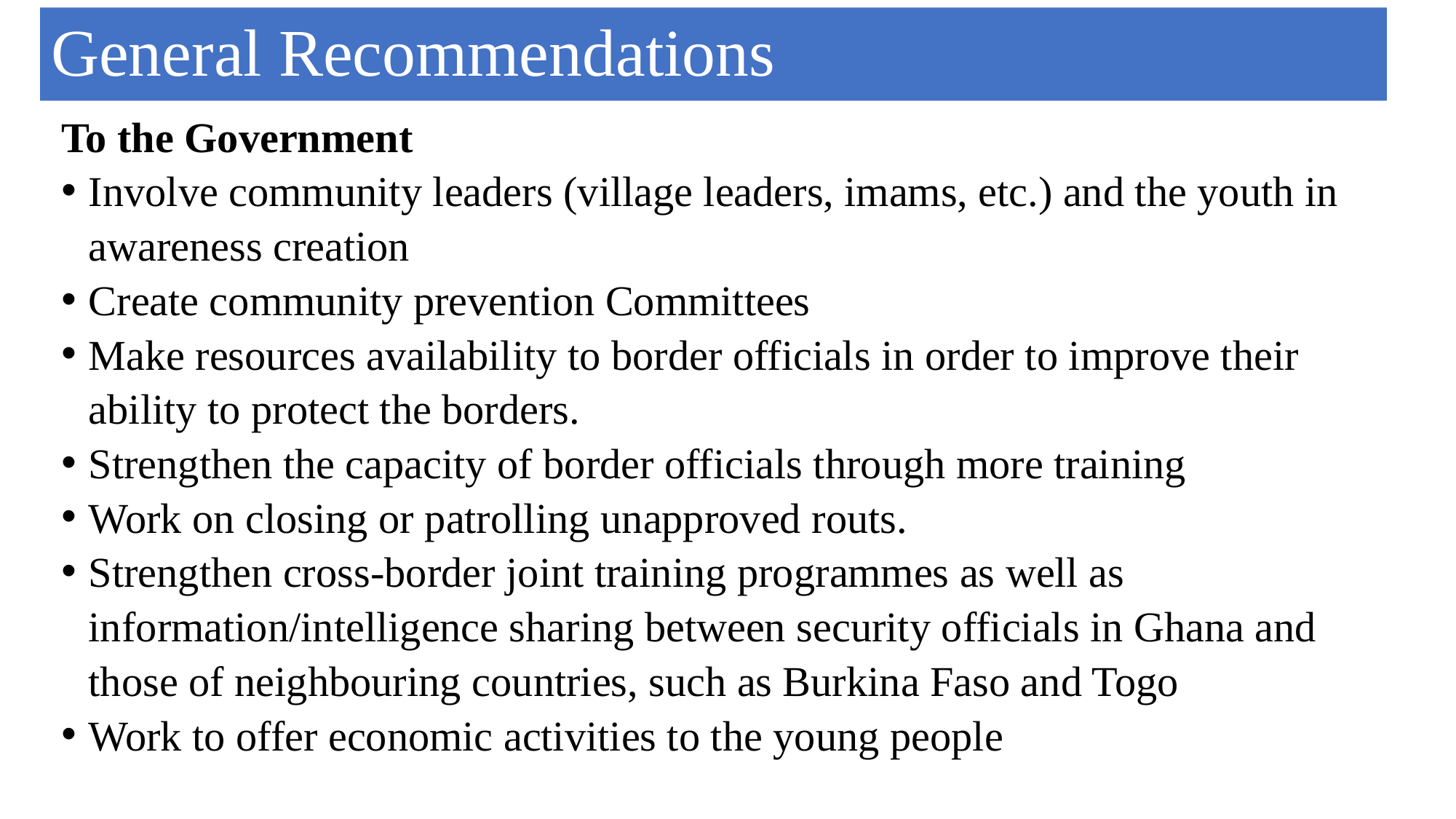

General Recommendations
# Recommendation Cont’d
To the Government
Involve community leaders (village leaders, imams, etc.) and the youth in awareness creation
Create community prevention Committees
Make resources availability to border officials in order to improve their ability to protect the borders.
Strengthen the capacity of border officials through more training
Work on closing or patrolling unapproved routs.
Strengthen cross-border joint training programmes as well as information/intelligence sharing between security officials in Ghana and those of neighbouring countries, such as Burkina Faso and Togo
Work to offer economic activities to the young people